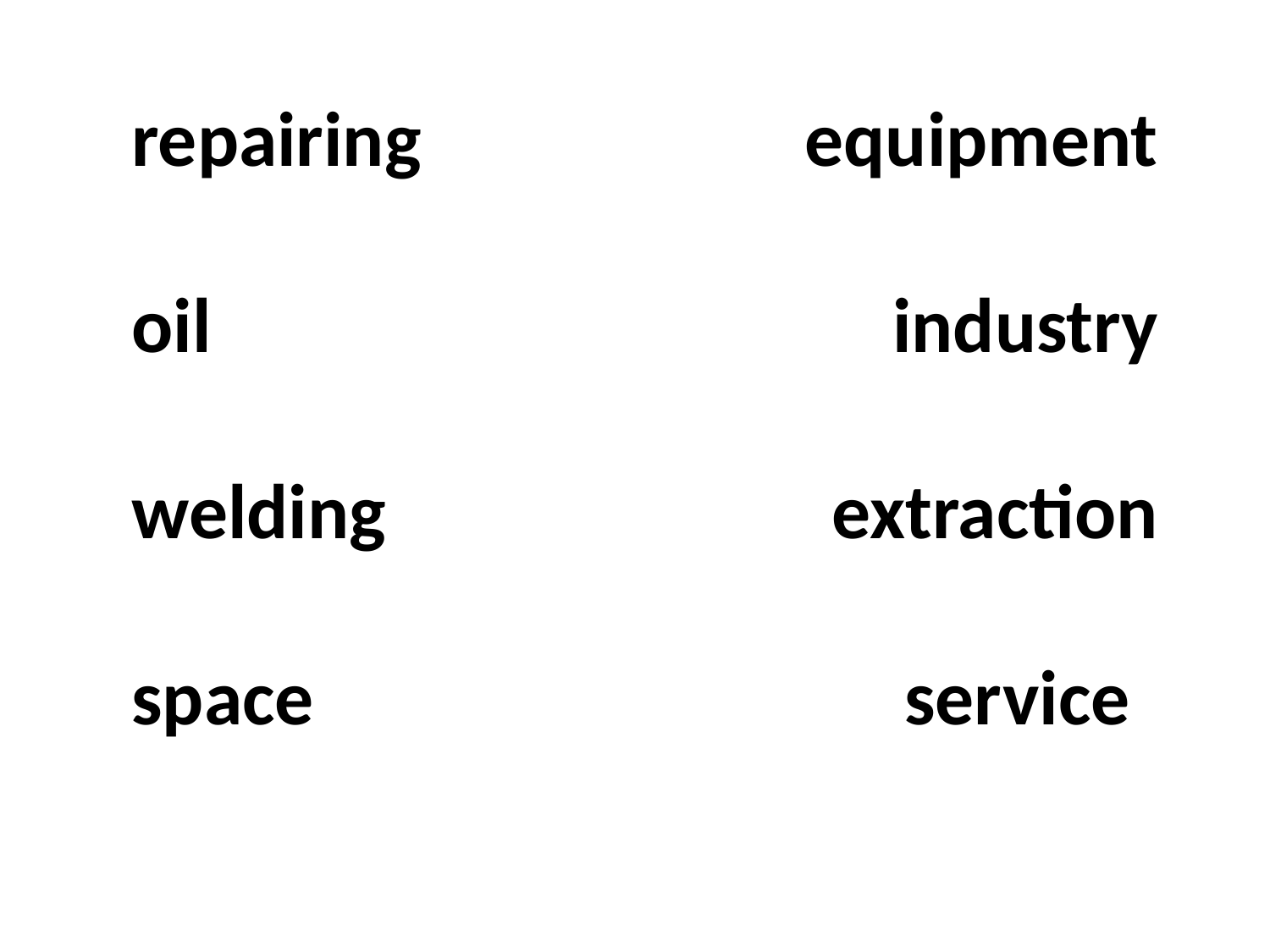

repairing

oil

welding

space
equipment

industry

extraction

service